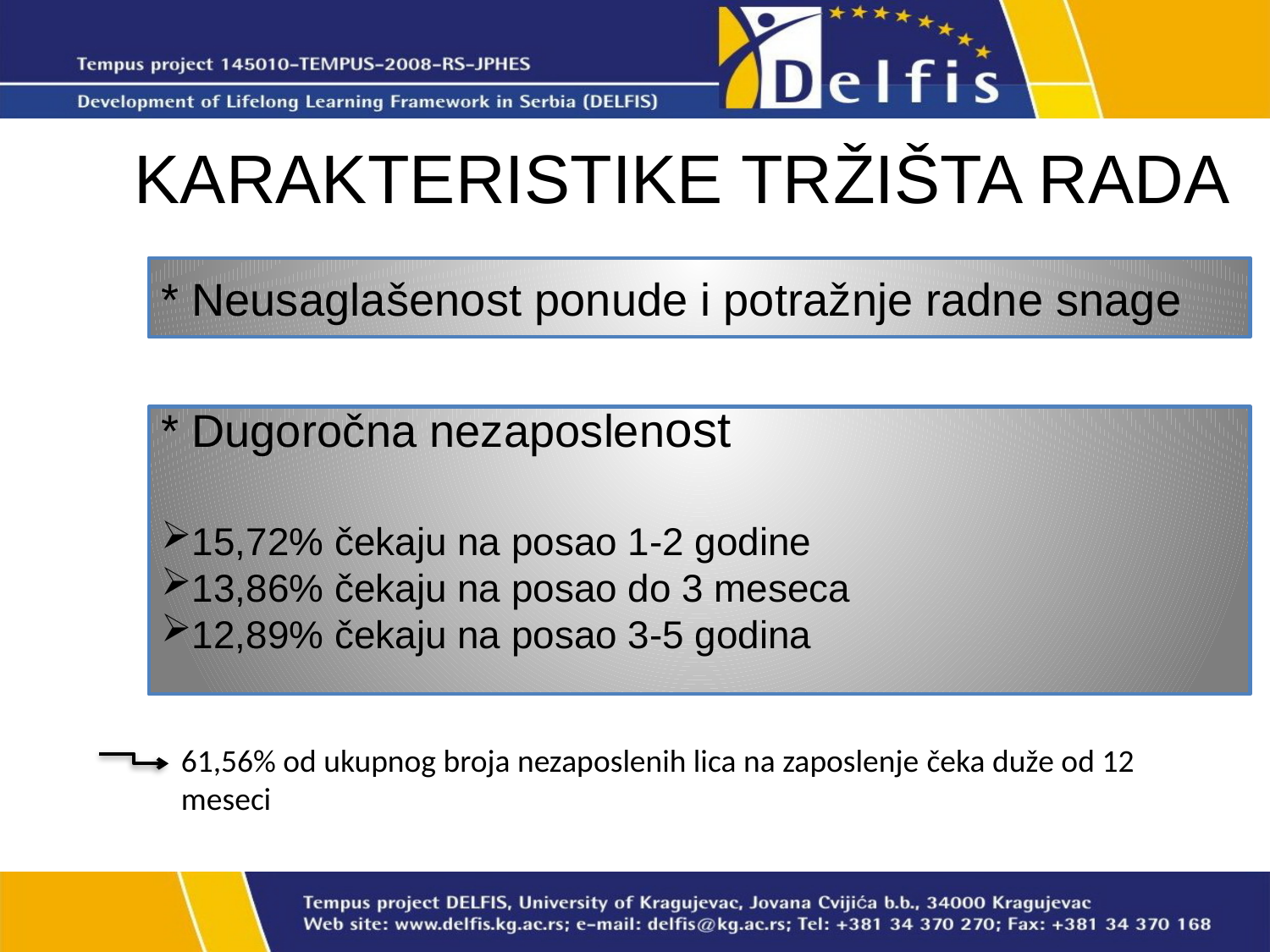

# KARAKTERISTIKE TRŽIŠTA RADA
* Neusaglašenost ponude i potražnje radne snage
* Dugoročna nezaposlenost

15,72% čekaju na posao 1-2 godine
13,86% čekaju na posao do 3 meseca
12,89% čekaju na posao 3-5 godina

61,56% od ukupnog broja nezaposlenih lica na zaposlenje čeka duže od 12 meseci